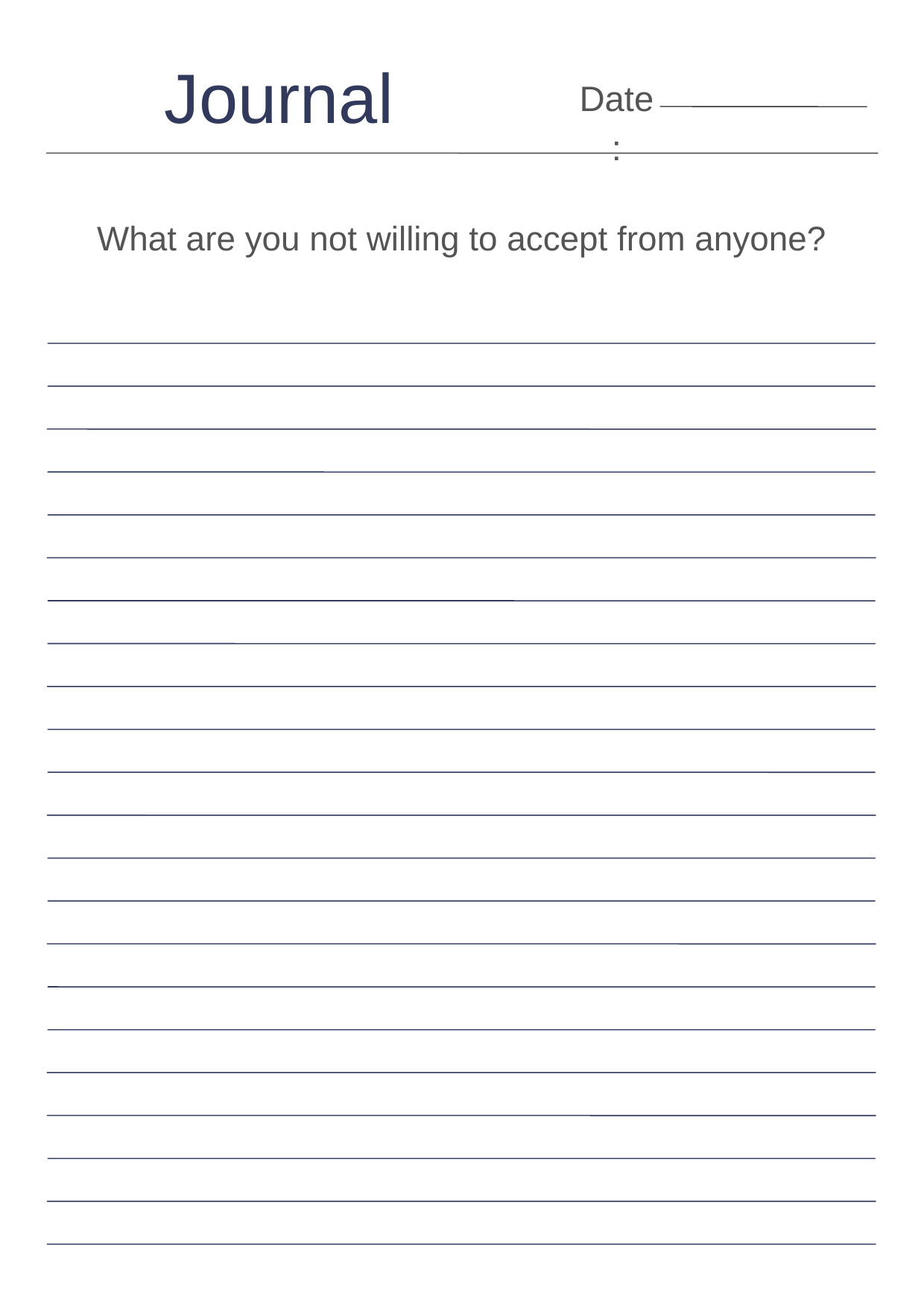

Journal
Date:

What are you not willing to accept from anyone?